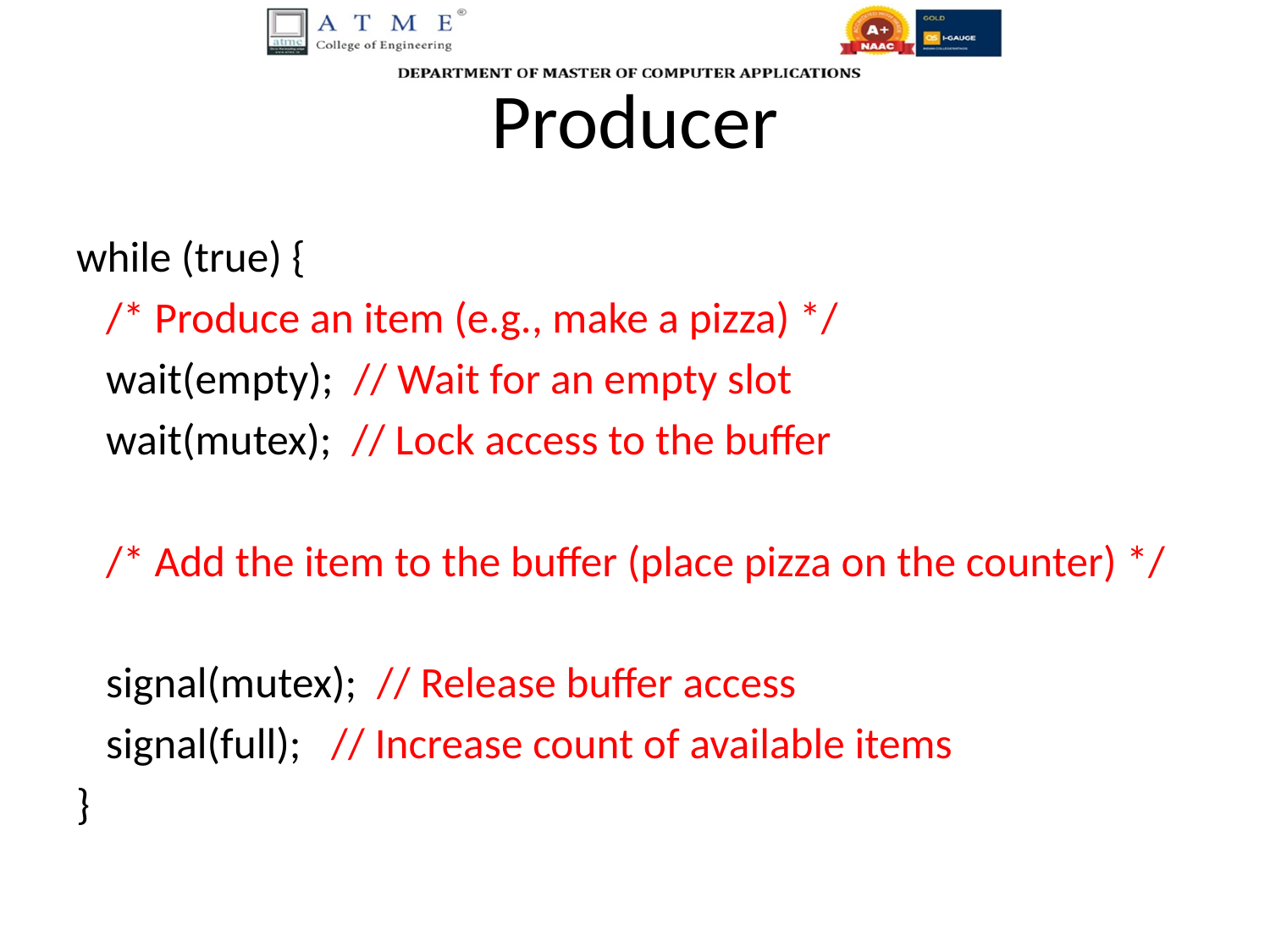

# Producer
while (true) {
   /* Produce an item (e.g., make a pizza) */
   wait(empty);  // Wait for an empty slot
   wait(mutex);  // Lock access to the buffer

   /* Add the item to the buffer (place pizza on the counter) */

   signal(mutex);  // Release buffer access
   signal(full);   // Increase count of available items
}